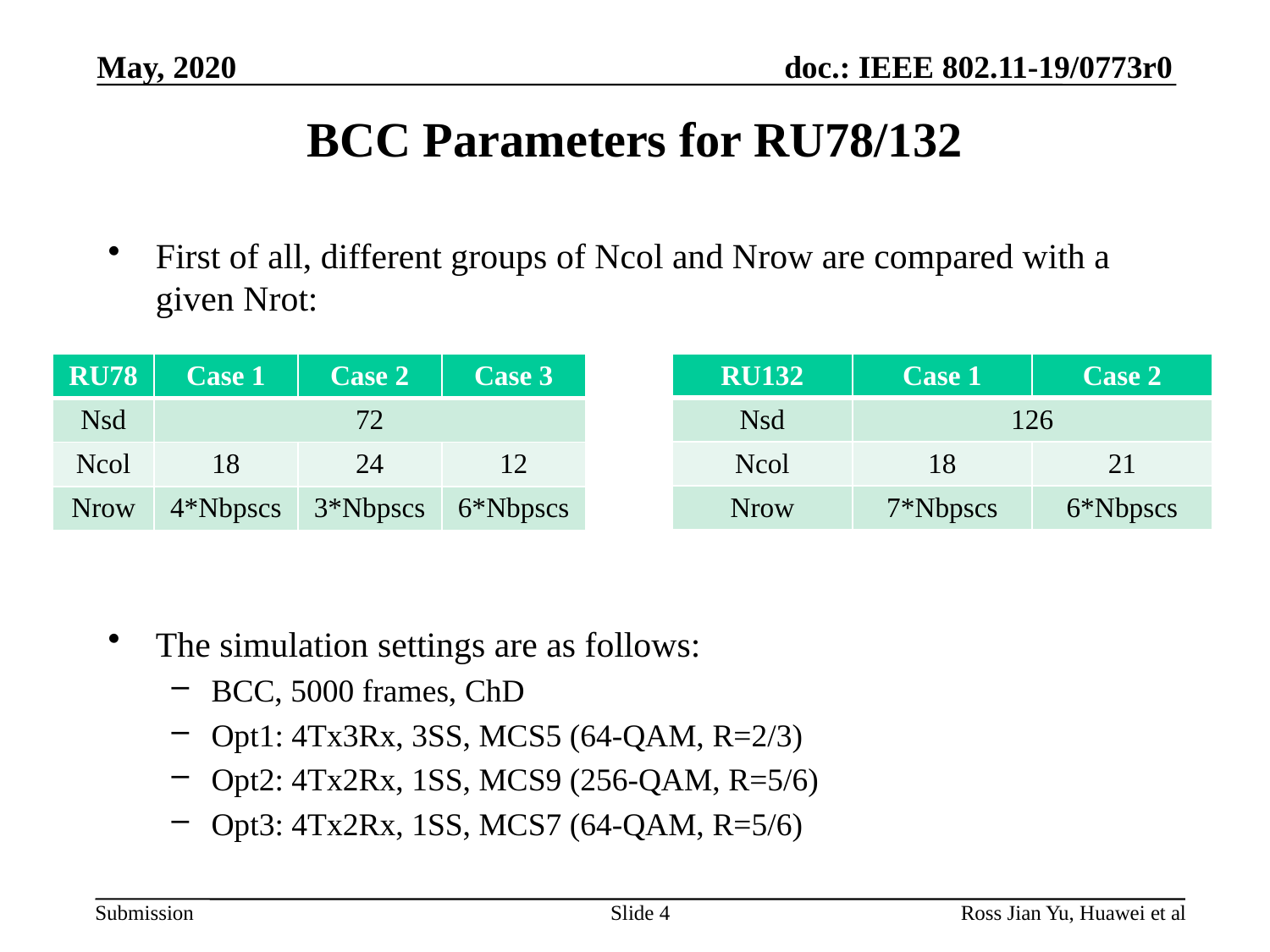

May, 2020
# BCC Parameters for RU78/132
First of all, different groups of Ncol and Nrow are compared with a given Nrot:

The simulation settings are as follows:
BCC, 5000 frames, ChD
Opt1: 4Tx3Rx, 3SS, MCS5 (64-QAM, R=2/3)
Opt2: 4Tx2Rx, 1SS, MCS9 (256-QAM, R=5/6)
Opt3: 4Tx2Rx, 1SS, MCS7 (64-QAM, R=5/6)

| RU132 | Case 1 | Case 2 |
| --- | --- | --- |
| Nsd | 126 |  |
| Ncol | 18 | 21 |
| Nrow | 7\*Nbpscs | 6\*Nbpscs |
| RU78 | Case 1 | Case 2 | Case 3 |
| --- | --- | --- | --- |
| Nsd | 72 |  |  |
| Ncol | 18 | 24 | 12 |
| Nrow | 4\*Nbpscs | 3\*Nbpscs | 6\*Nbpscs |
Slide 4
Ross Jian Yu, Huawei et al